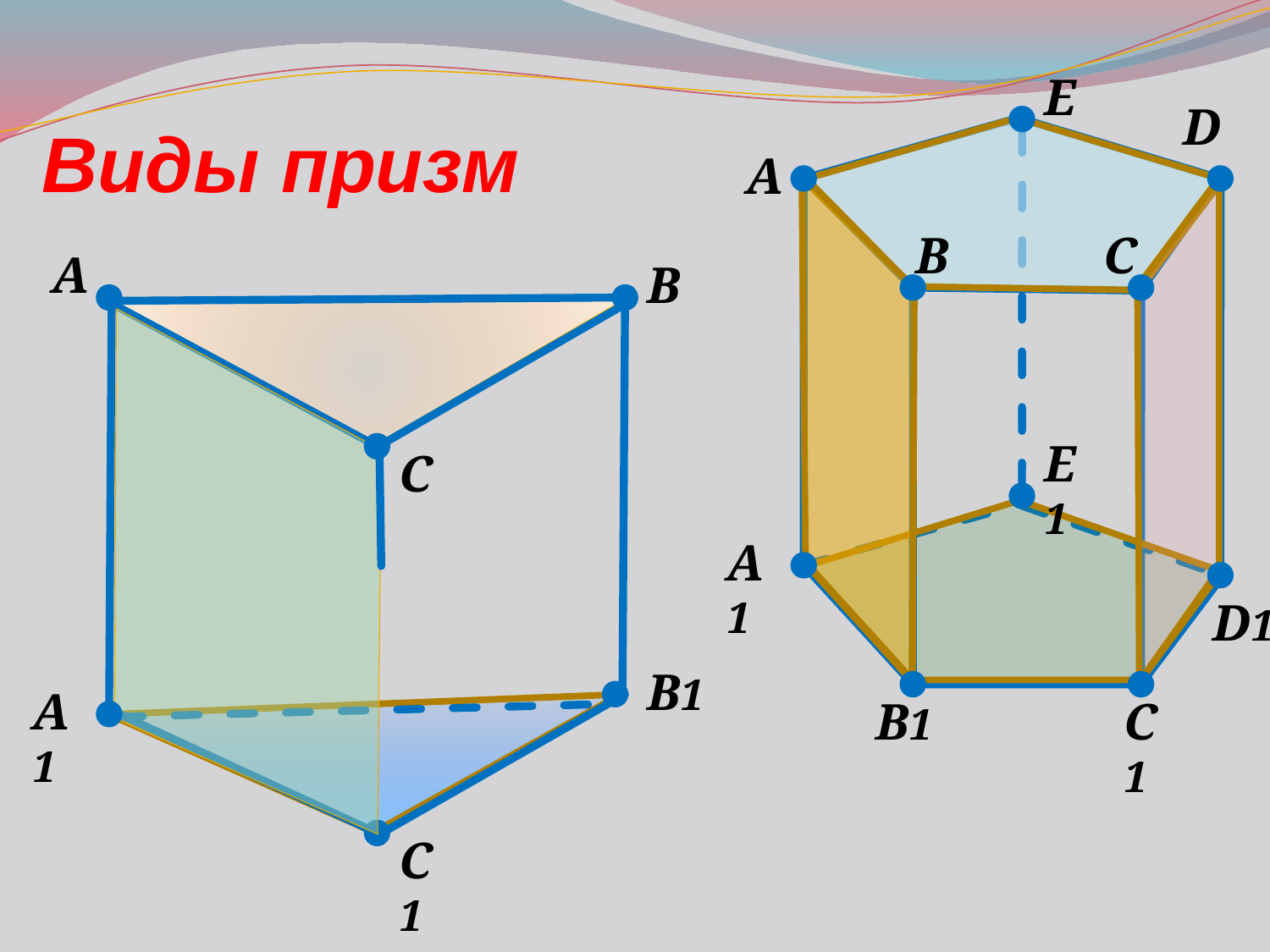

#
E
D
Виды призм

A

B
C
A
B

E1

C

A1

D1
B1
A1

B1
C1

C1